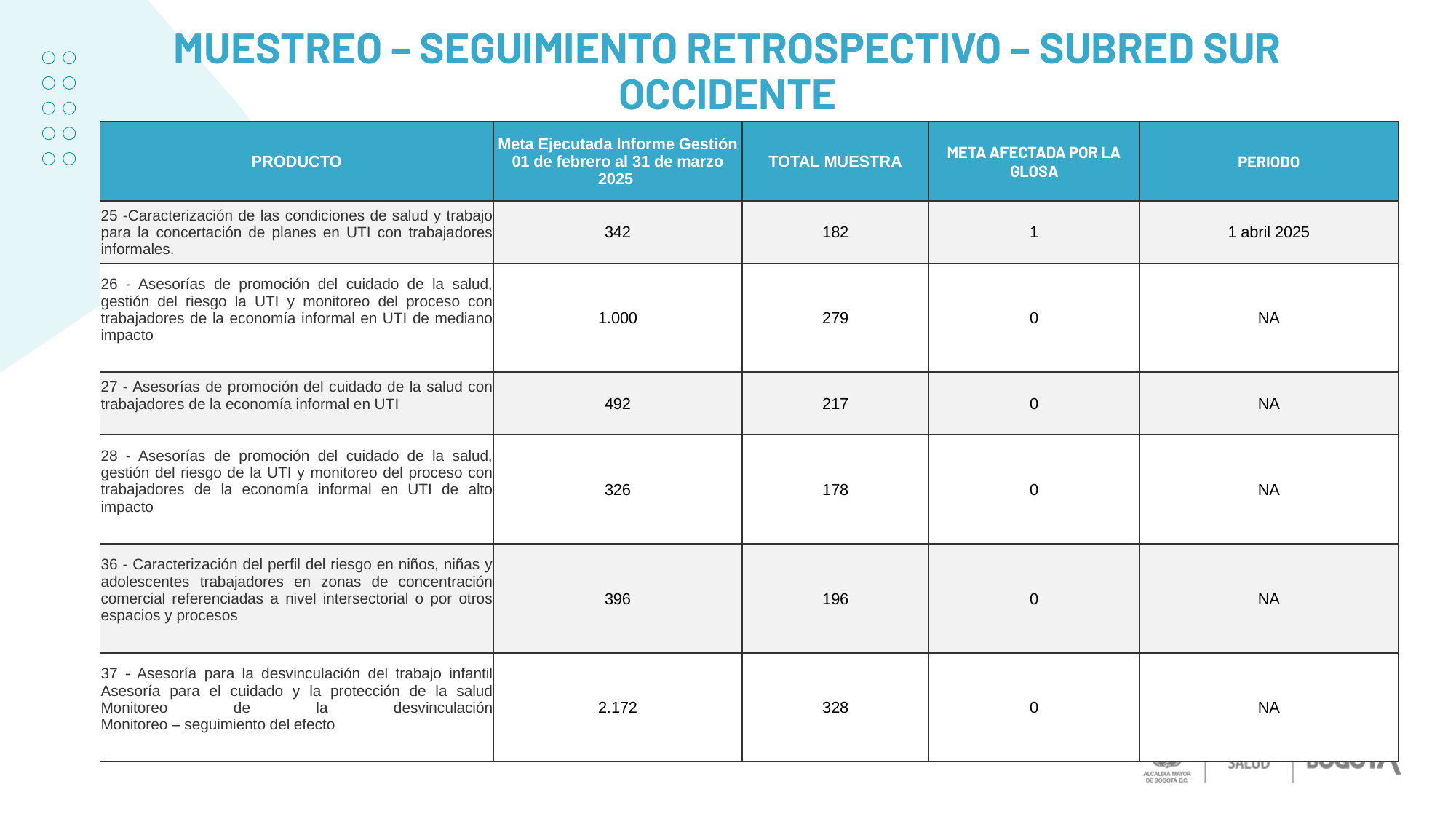

# MUESTREO – SEGUIMIENTO RETROSPECTIVO – SUBRED SUR OCCIDENTE
| PRODUCTO | Meta Ejecutada Informe Gestión 01 de febrero al 31 de marzo 2025 | TOTAL MUESTRA | META AFECTADA POR LA GLOSA | PERIODO |
| --- | --- | --- | --- | --- |
| 25 -Caracterización de las condiciones de salud y trabajo para la concertación de planes en UTI con trabajadores informales. | 342 | 182 | 1 | 1 abril 2025 |
| 26 - Asesorías de promoción del cuidado de la salud, gestión del riesgo la UTI y monitoreo del proceso con trabajadores de la economía informal en UTI de mediano impacto | 1.000 | 279 | 0 | NA |
| 27 - Asesorías de promoción del cuidado de la salud con trabajadores de la economía informal en UTI | 492 | 217 | 0 | NA |
| 28 - Asesorías de promoción del cuidado de la salud, gestión del riesgo de la UTI y monitoreo del proceso con trabajadores de la economía informal en UTI de alto impacto | 326 | 178 | 0 | NA |
| 36 - Caracterización del perfil del riesgo en niños, niñas y adolescentes trabajadores en zonas de concentración comercial referenciadas a nivel intersectorial o por otros espacios y procesos | 396 | 196 | 0 | NA |
| 37 - Asesoría para la desvinculación del trabajo infantil Asesoría para el cuidado y la protección de la salud Monitoreo de la desvinculación Monitoreo – seguimiento del efecto | 2.172 | 328 | 0 | NA |